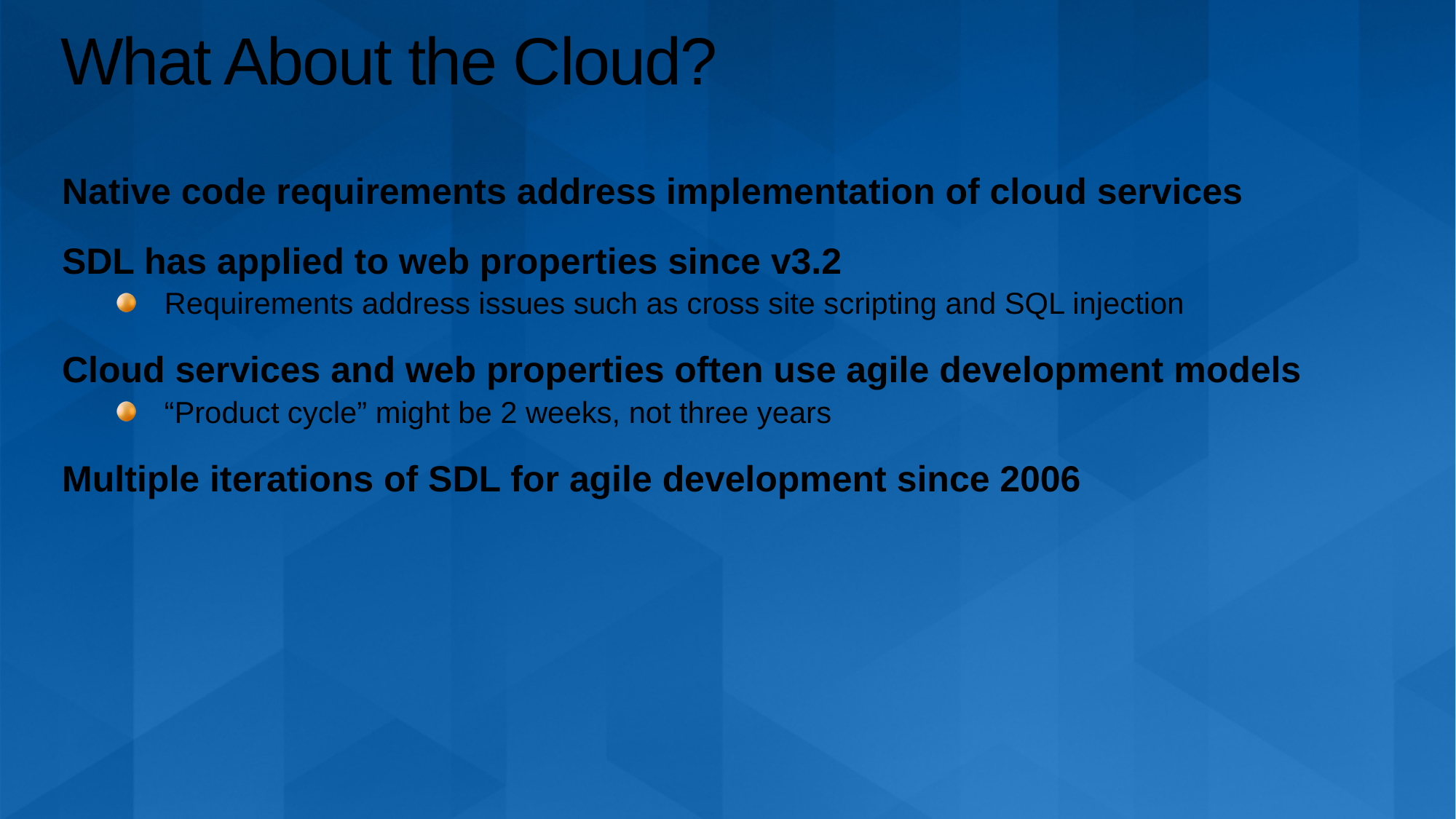

# What About the Cloud?
Native code requirements address implementation of cloud services

SDL has applied to web properties since v3.2
Requirements address issues such as cross site scripting and SQL injection

Cloud services and web properties often use agile development models
“Product cycle” might be 2 weeks, not three years

Multiple iterations of SDL for agile development since 2006